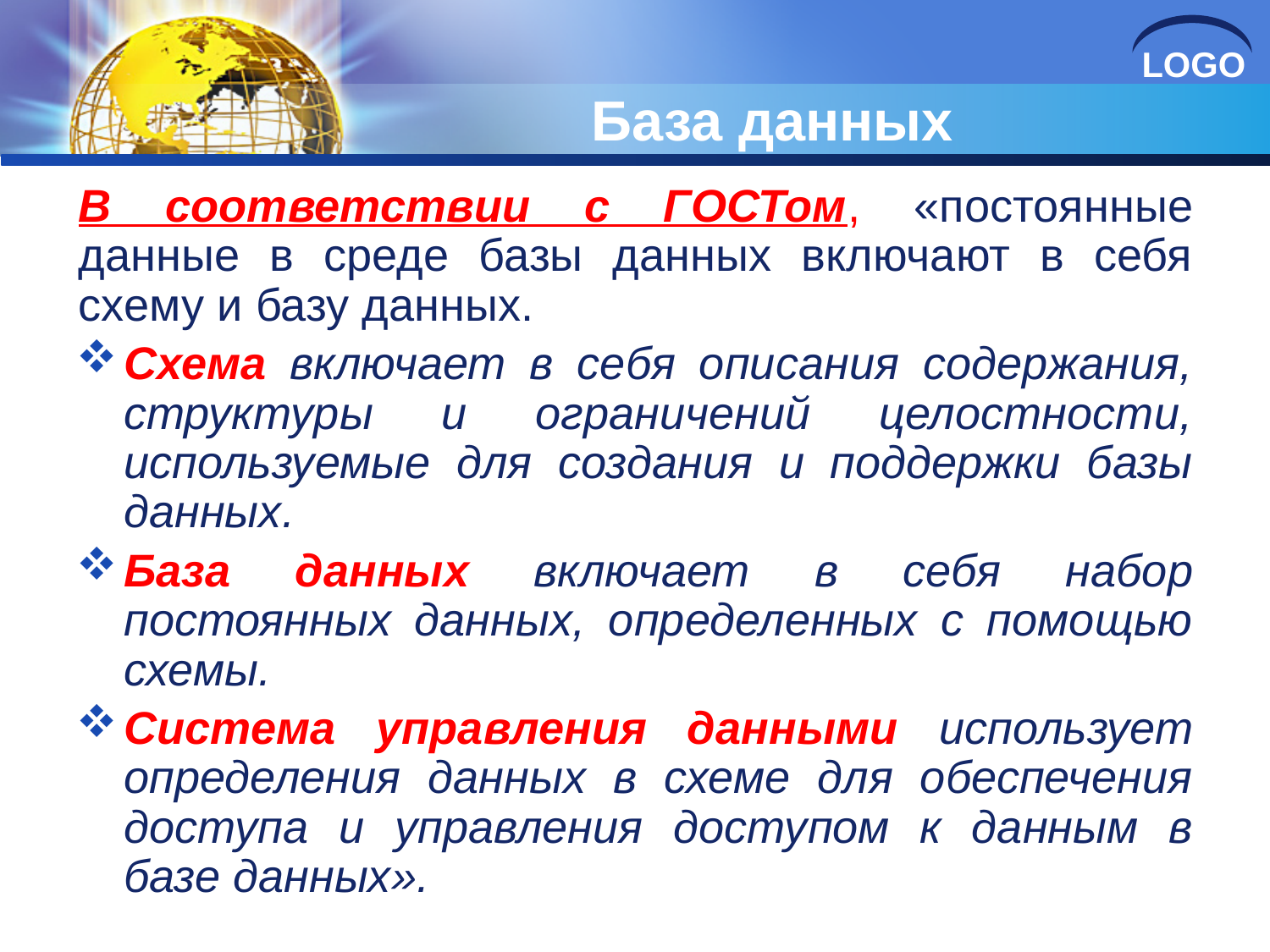

# База данных
В соответствии с ГОСТом, «постоянные данные в среде базы данных включают в себя схему и базу данных.
Схема включает в себя описания содержания, структуры и ограничений целостности, используемые для создания и поддержки базы данных.
База данных включает в себя набор постоянных данных, определенных с помощью схемы.
Система управления данными использует определения данных в схеме для обеспечения доступа и управления доступом к данным в базе данных».